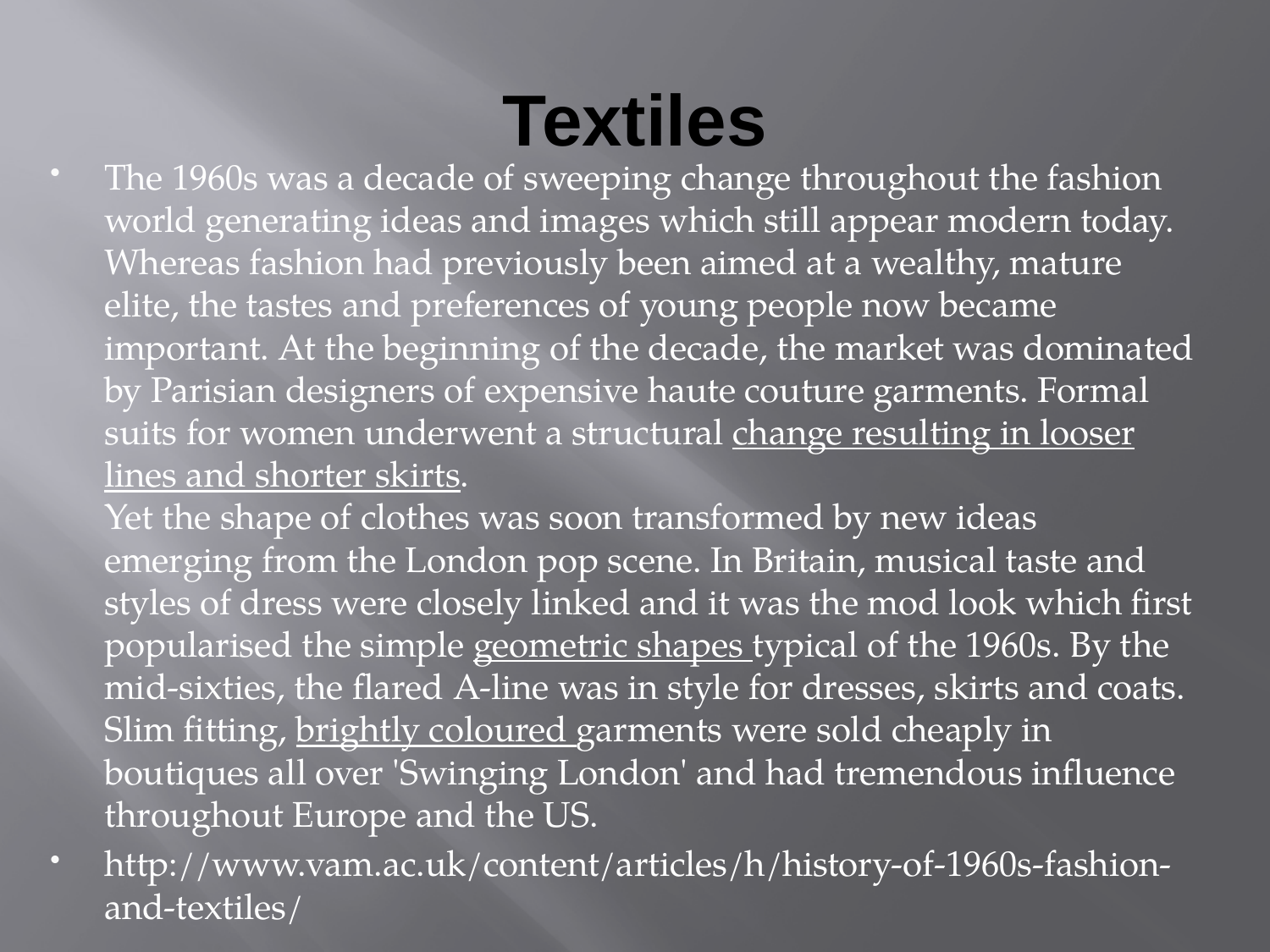

# Textiles
The 1960s was a decade of sweeping change throughout the fashion world generating ideas and images which still appear modern today. Whereas fashion had previously been aimed at a wealthy, mature elite, the tastes and preferences of young people now became important. At the beginning of the decade, the market was dominated by Parisian designers of expensive haute couture garments. Formal suits for women underwent a structural change resulting in looser lines and shorter skirts.
Yet the shape of clothes was soon transformed by new ideas emerging from the London pop scene. In Britain, musical taste and styles of dress were closely linked and it was the mod look which first popularised the simple geometric shapes typical of the 1960s. By the mid-sixties, the flared A-line was in style for dresses, skirts and coats. Slim fitting, brightly coloured garments were sold cheaply in boutiques all over 'Swinging London' and had tremendous influence throughout Europe and the US.
http://www.vam.ac.uk/content/articles/h/history-of-1960s-fashion-and-textiles/